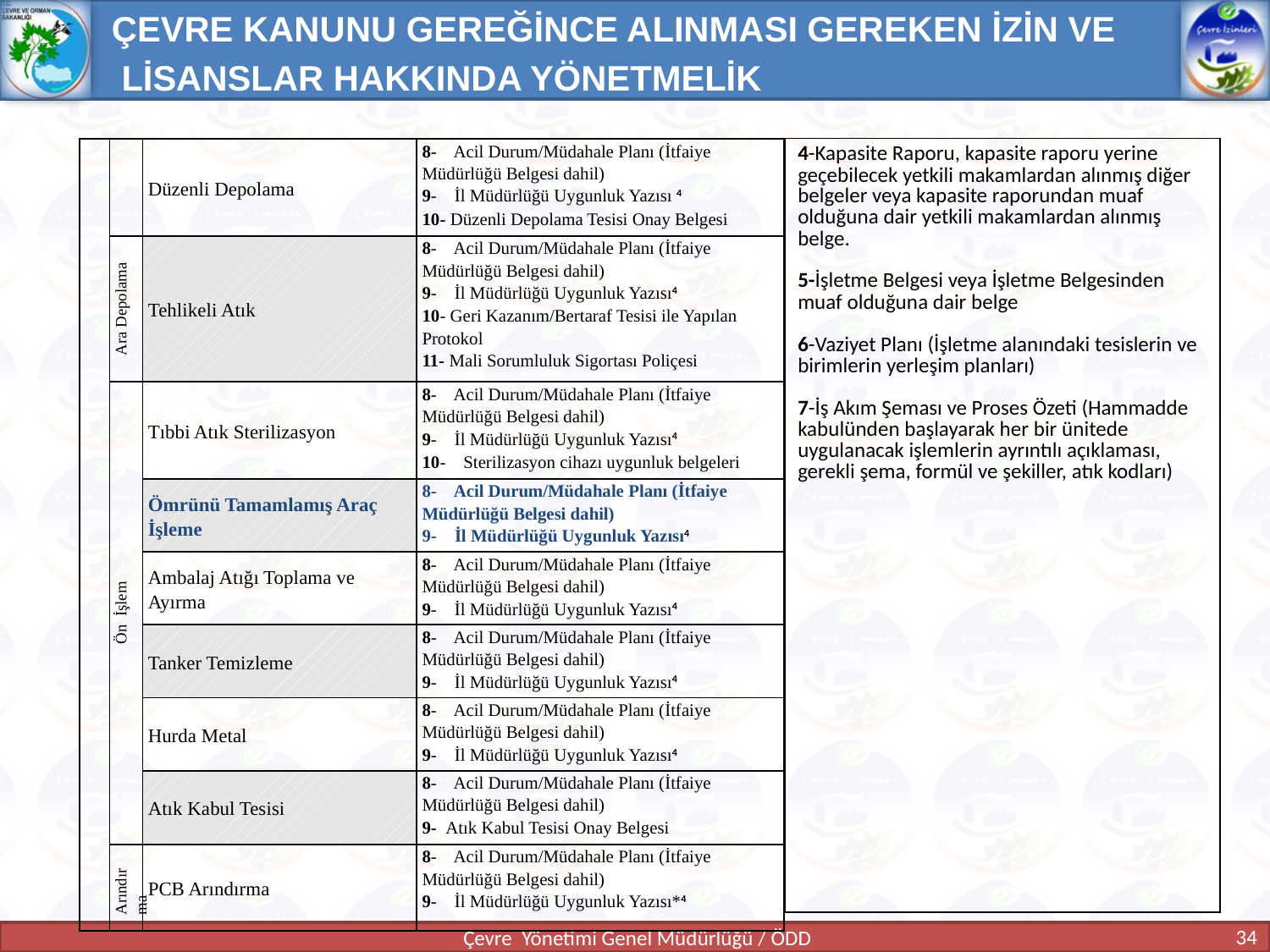

ÇEVRE KANUNU GEREĞİNCE ALINMASI GEREKEN İZİN VE
 LİSANSLAR HAKKINDA YÖNETMELİK
| 4-Kapasite Raporu, kapasite raporu yerine geçebilecek yetkili makamlardan alınmış diğer belgeler veya kapasite raporundan muaf olduğuna dair yetkili makamlardan alınmış belge. 5-İşletme Belgesi veya İşletme Belgesinden muaf olduğuna dair belge   6-Vaziyet Planı (İşletme alanındaki tesislerin ve birimlerin yerleşim planları)   7-İş Akım Şeması ve Proses Özeti (Hammadde kabulünden başlayarak her bir ünitede uygulanacak işlemlerin ayrıntılı açıklaması, gerekli şema, formül ve şekiller, atık kodları) |
| --- |
|  |  | Düzenli Depolama | 8- Acil Durum/Müdahale Planı (İtfaiye Müdürlüğü Belgesi dahil) 9- İl Müdürlüğü Uygunluk Yazısı 4 10- Düzenli Depolama Tesisi Onay Belgesi |
| --- | --- | --- | --- |
|  | Ara Depolama | Tehlikeli Atık | 8- Acil Durum/Müdahale Planı (İtfaiye Müdürlüğü Belgesi dahil) 9- İl Müdürlüğü Uygunluk Yazısı4 10- Geri Kazanım/Bertaraf Tesisi ile Yapılan Protokol 11- Mali Sorumluluk Sigortası Poliçesi |
|  | Ön İşlem | Tıbbi Atık Sterilizasyon | 8- Acil Durum/Müdahale Planı (İtfaiye Müdürlüğü Belgesi dahil) 9- İl Müdürlüğü Uygunluk Yazısı4 10- Sterilizasyon cihazı uygunluk belgeleri |
|  |  | Ömrünü Tamamlamış Araç İşleme | 8- Acil Durum/Müdahale Planı (İtfaiye Müdürlüğü Belgesi dahil) 9- İl Müdürlüğü Uygunluk Yazısı4 |
|  |  | Ambalaj Atığı Toplama ve Ayırma | 8- Acil Durum/Müdahale Planı (İtfaiye Müdürlüğü Belgesi dahil) 9- İl Müdürlüğü Uygunluk Yazısı4 |
|  |  | Tanker Temizleme | 8- Acil Durum/Müdahale Planı (İtfaiye Müdürlüğü Belgesi dahil) 9- İl Müdürlüğü Uygunluk Yazısı4 |
|  |  | Hurda Metal | 8- Acil Durum/Müdahale Planı (İtfaiye Müdürlüğü Belgesi dahil) 9- İl Müdürlüğü Uygunluk Yazısı4 |
|  |  | Atık Kabul Tesisi | 8- Acil Durum/Müdahale Planı (İtfaiye Müdürlüğü Belgesi dahil) 9- Atık Kabul Tesisi Onay Belgesi |
|  | Arındırma | PCB Arındırma | 8- Acil Durum/Müdahale Planı (İtfaiye Müdürlüğü Belgesi dahil) 9- İl Müdürlüğü Uygunluk Yazısı\*4 |
34
Çevre  Yönetimi Genel Müdürlüğü / ÖDD